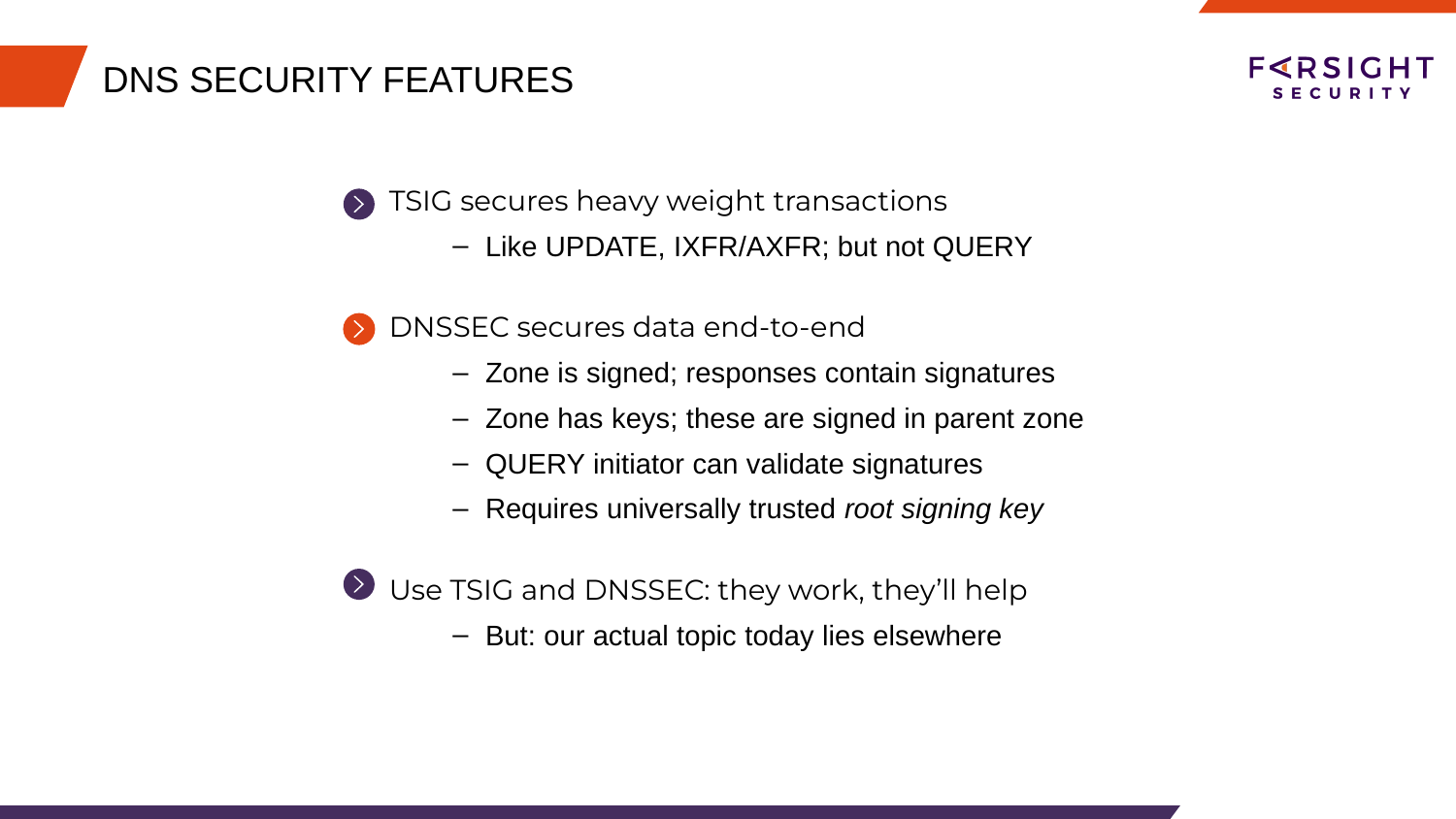

# DNS SECURITY FEATURES
TSIG secures heavy weight transactions
Like UPDATE, IXFR/AXFR; but not QUERY
DNSSEC secures data end-to-end
Zone is signed; responses contain signatures
Zone has keys; these are signed in parent zone
QUERY initiator can validate signatures
Requires universally trusted root signing key
Use TSIG and DNSSEC: they work, they’ll help
But: our actual topic today lies elsewhere